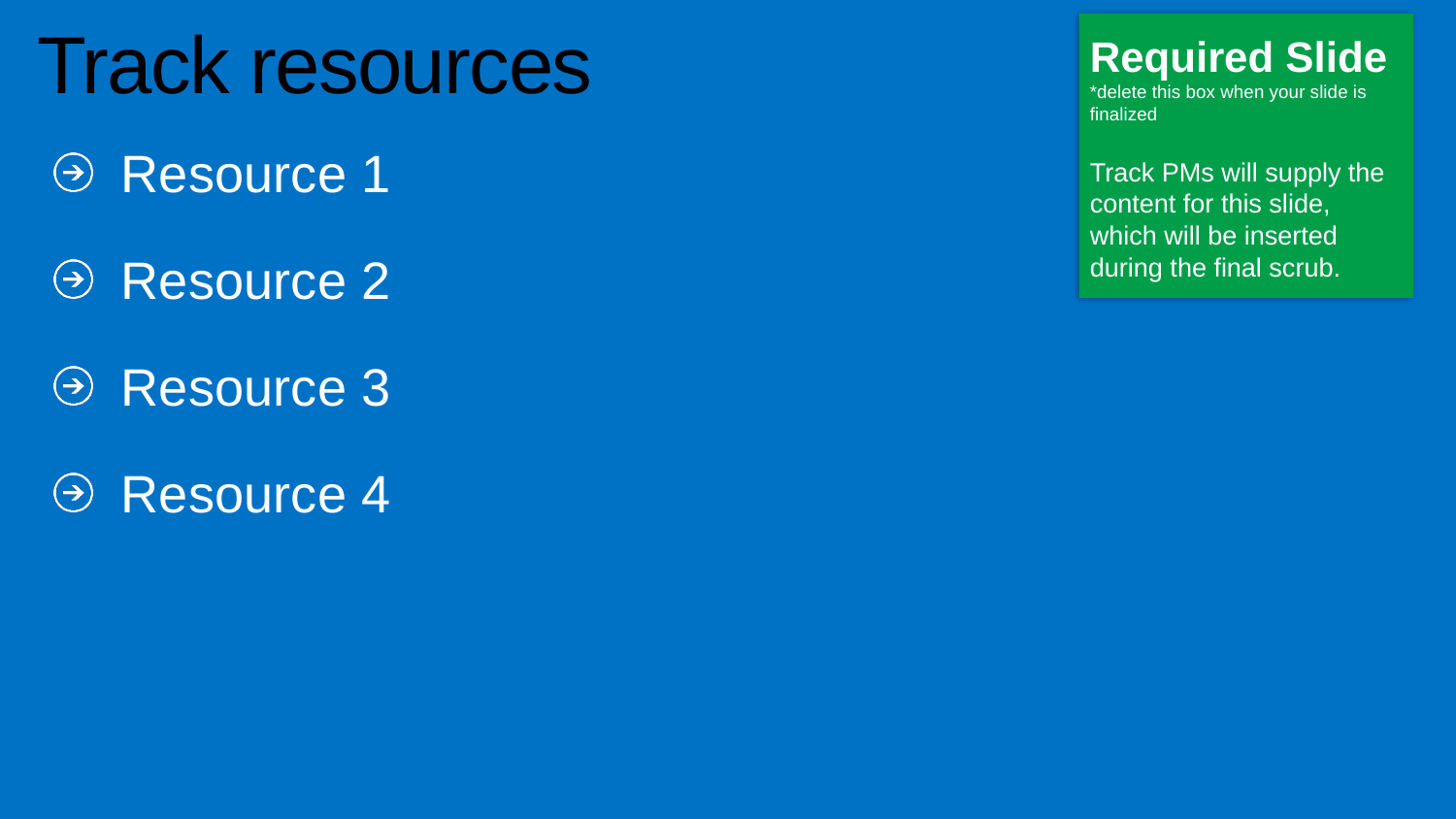

# Track resources
Required Slide
*delete this box when your slide is finalized

Track PMs will supply the content for this slide, which will be inserted during the final scrub.
Resource 1
Resource 2
Resource 3
Resource 4